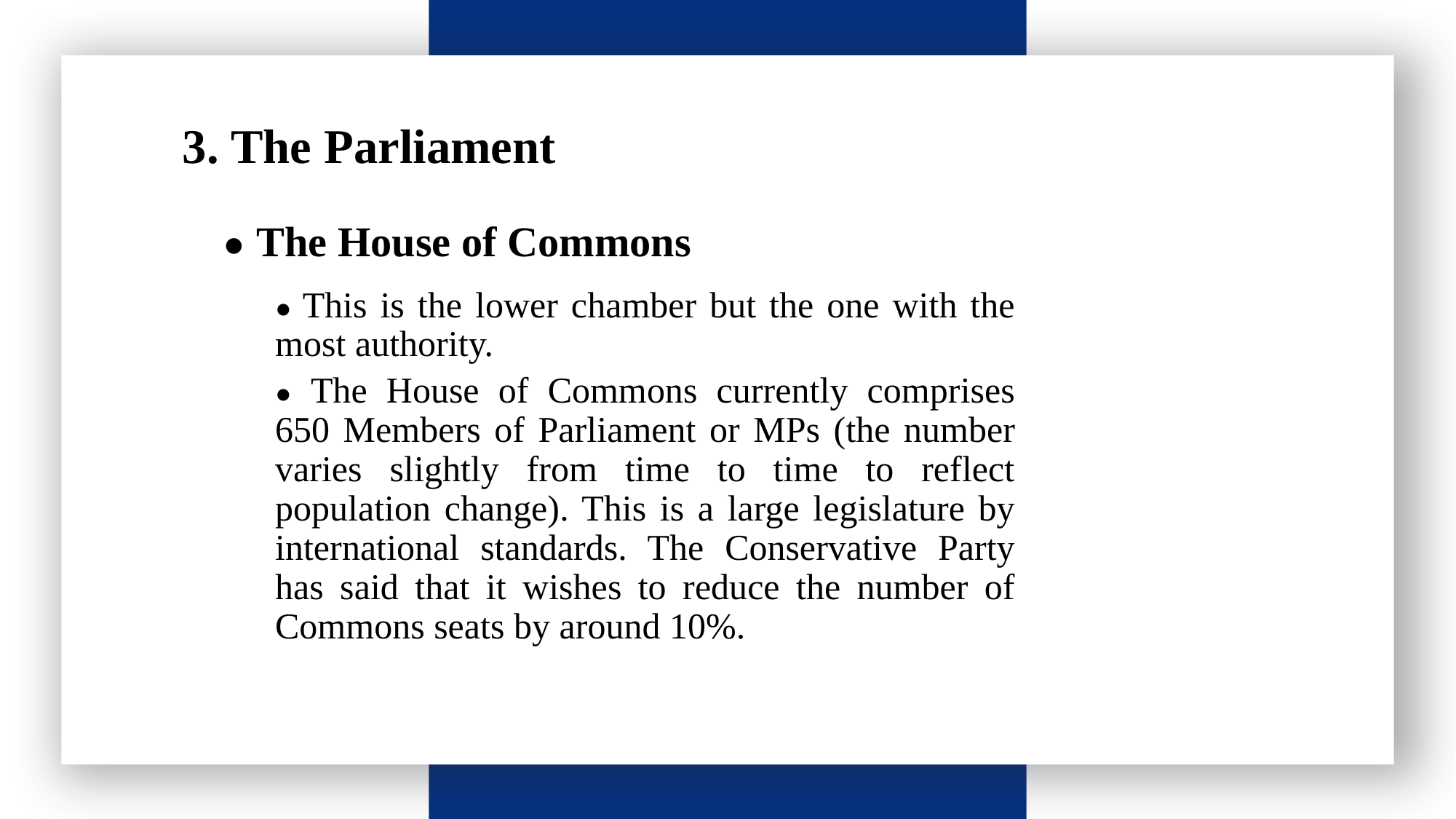

3. The Parliament
● The House of Commons
● This is the lower chamber but the one with the most authority.
● The House of Commons currently comprises 650 Members of Parliament or MPs (the number varies slightly from time to time to reflect population change). This is a large legislature by international standards. The Conservative Party has said that it wishes to reduce the number of Commons seats by around 10%.